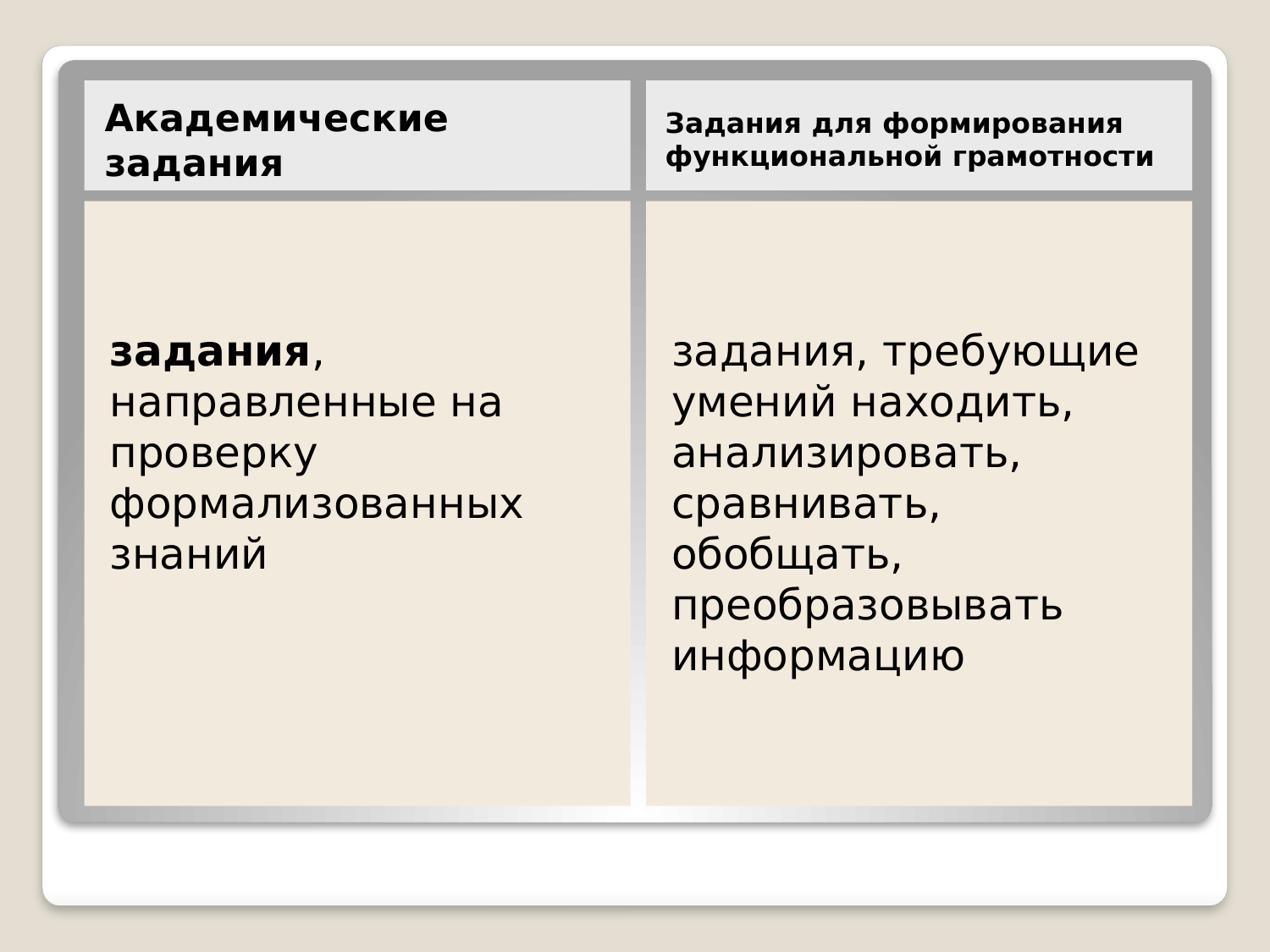

Академические задания
Задания для формирования функциональной грамотности

задания, направленные на проверку формализованных знаний

задания, требующие умений находить, анализировать, сравнивать, обобщать, преобразовывать информацию